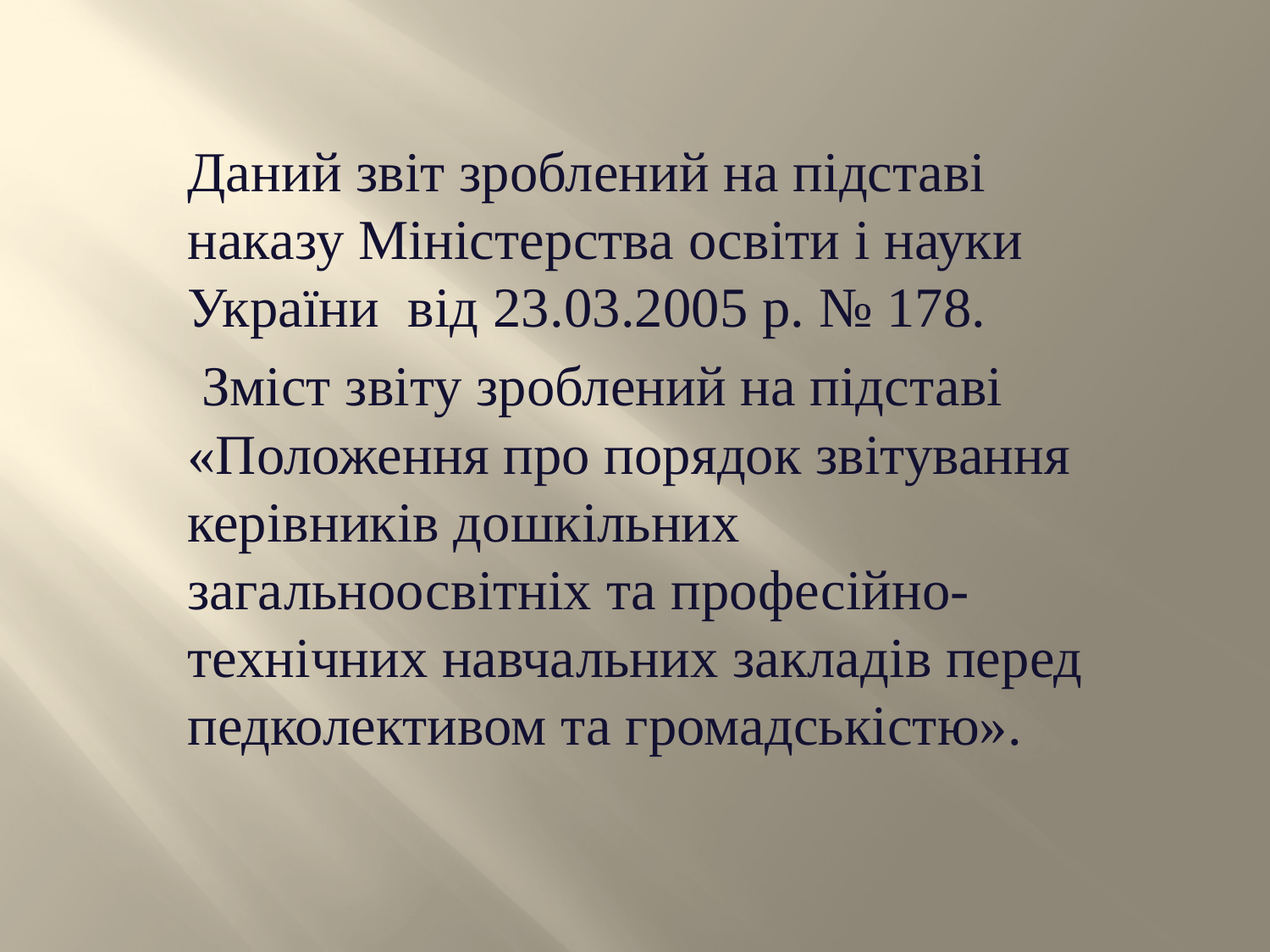

Даний звіт зроблений на підставі наказу Міністерства освіти і науки України  від 23.03.2005 р. № 178.
 Зміст звіту зроблений на підставі «Положення про порядок звітування керівників дошкільних загальноосвітніх та професійно-технічних навчальних закладів перед педколективом та громадськістю».